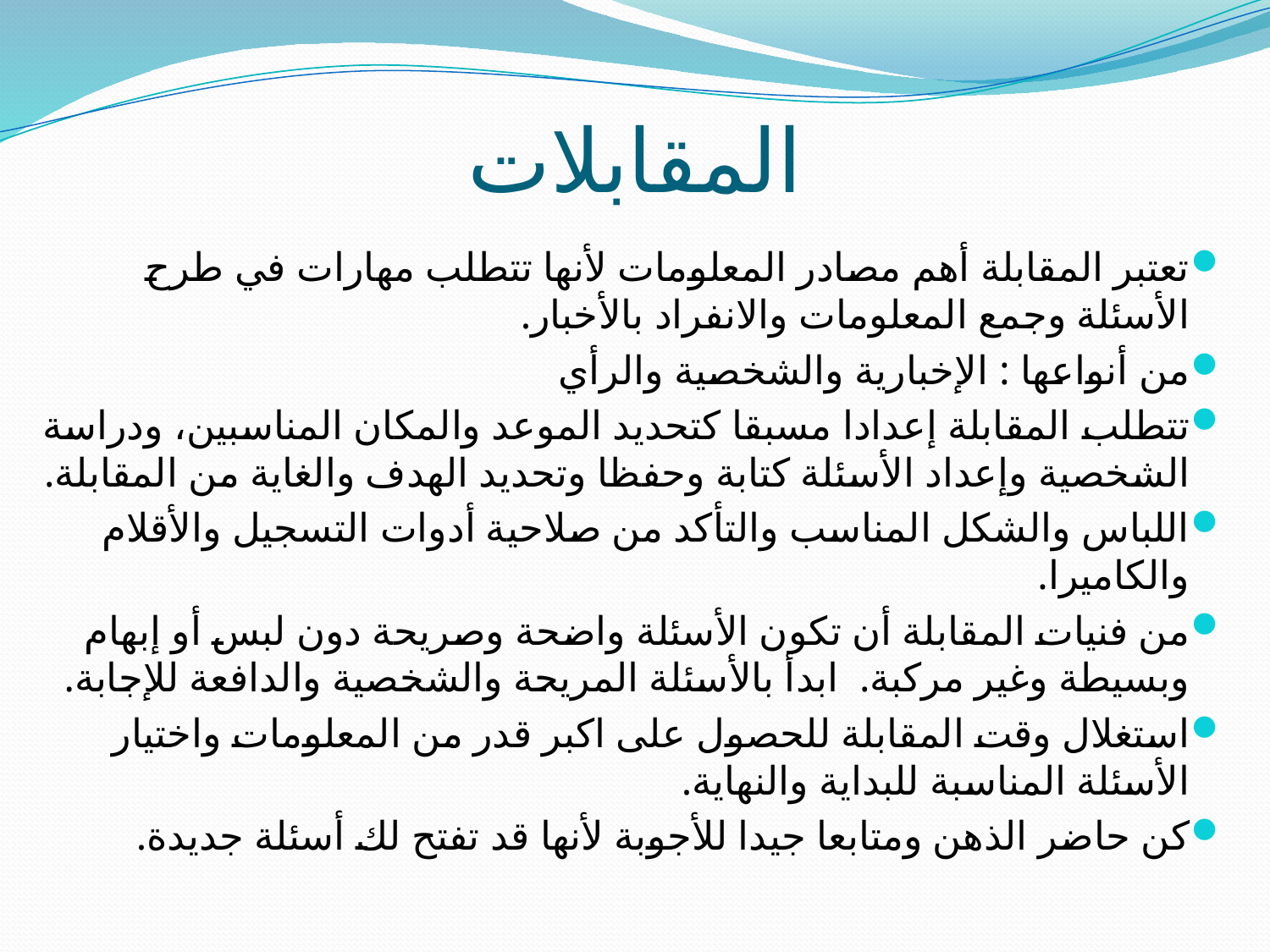

# المقابلات
تعتبر المقابلة أهم مصادر المعلومات لأنها تتطلب مهارات في طرح الأسئلة وجمع المعلومات والانفراد بالأخبار.
من أنواعها : الإخبارية والشخصية والرأي
تتطلب المقابلة إعدادا مسبقا كتحديد الموعد والمكان المناسبين، ودراسة الشخصية وإعداد الأسئلة كتابة وحفظا وتحديد الهدف والغاية من المقابلة.
اللباس والشكل المناسب والتأكد من صلاحية أدوات التسجيل والأقلام والكاميرا.
من فنيات المقابلة أن تكون الأسئلة واضحة وصريحة دون لبس أو إبهام وبسيطة وغير مركبة.  ابدأ بالأسئلة المريحة والشخصية والدافعة للإجابة.
استغلال وقت المقابلة للحصول على اكبر قدر من المعلومات واختيار الأسئلة المناسبة للبداية والنهاية.
كن حاضر الذهن ومتابعا جيدا للأجوبة لأنها قد تفتح لك أسئلة جديدة.